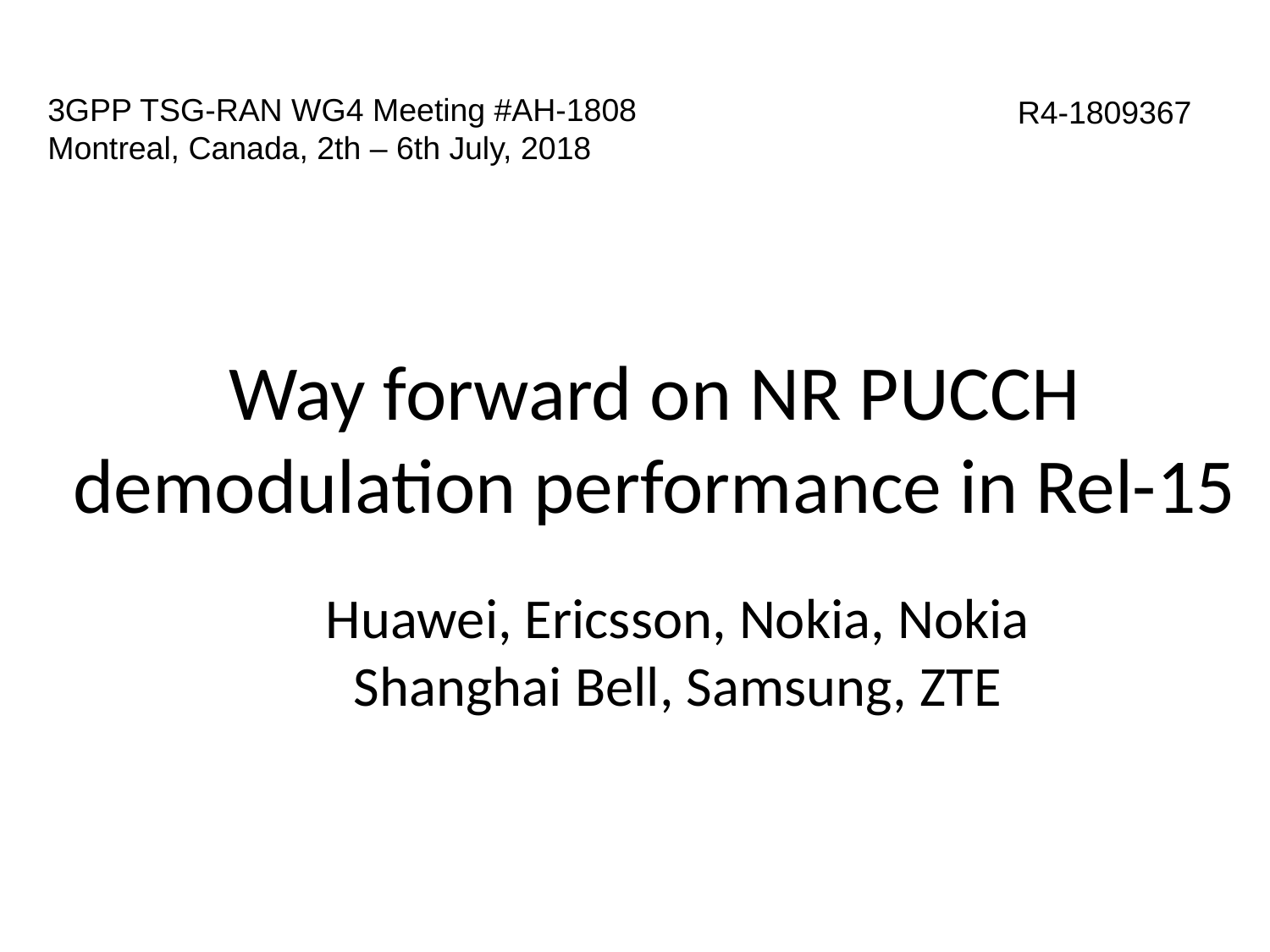

# 3GPP TSG-RAN WG4 Meeting #AH-1808 Montreal, Canada, 2th – 6th July, 2018
R4-1809367
Way forward on NR PUCCH demodulation performance in Rel-15
Huawei, Ericsson, Nokia, Nokia Shanghai Bell, Samsung, ZTE